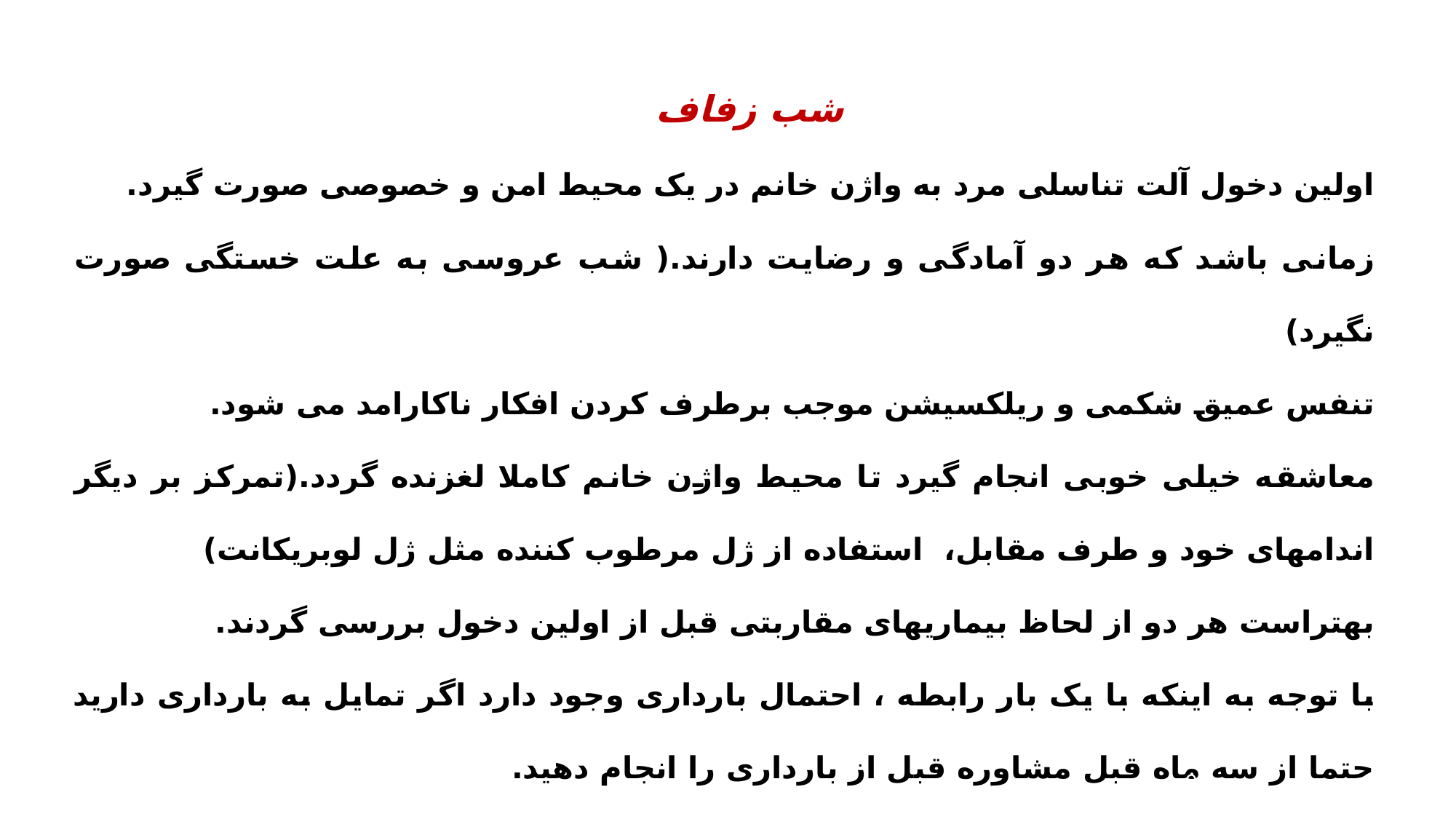

شب زفاف
اولین دخول آلت تناسلی مرد به واژن خانم در یک محیط امن و خصوصی صورت گیرد.
زمانی باشد که هر دو آمادگی و رضایت دارند.( شب عروسی به علت خستگی صورت نگیرد)
تنفس عمیق شکمی و ریلکسیشن موجب برطرف کردن افکار ناکارامد می شود.
معاشقه خیلی خوبی انجام گیرد تا محیط واژن خانم کاملا لغزنده گردد.(تمرکز بر دیگر اندامهای خود و طرف مقابل،  استفاده از ژل مرطوب کننده مثل ژل لوبریکانت)
بهتراست هر دو از لحاظ بیماریهای مقاربتی قبل از اولین دخول بررسی گردند.
با توجه به اینکه با یک بار رابطه ، احتمال بارداری وجود دارد اگر تمایل به بارداری دارید حتما از سه ماه قبل مشاوره قبل از بارداری را انجام دهید.
9